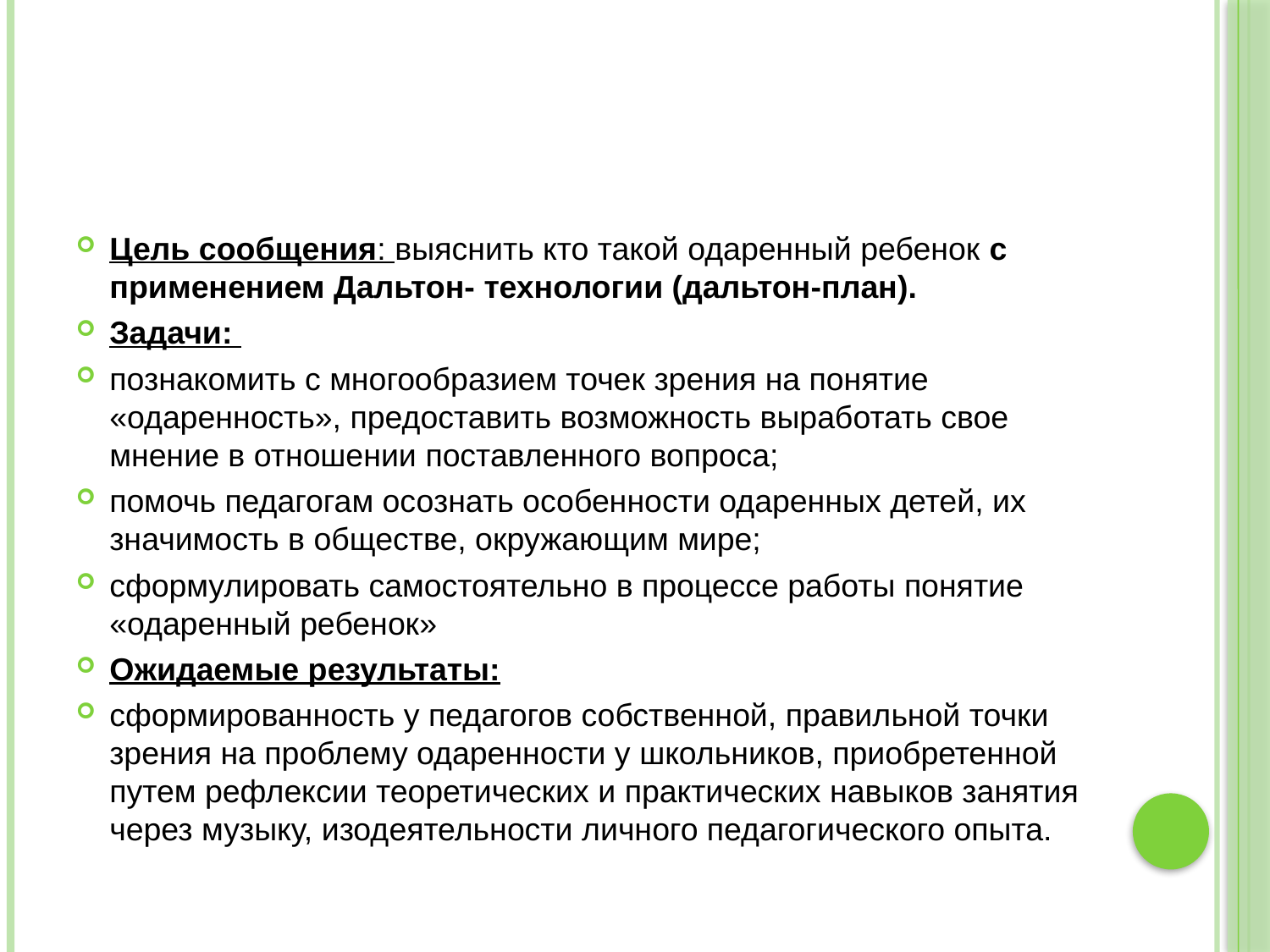

#
Цель сообщения: выяснить кто такой одаренный ребенок с применением Дальтон- технологии (дальтон-план).
Задачи:
познакомить с многообразием точек зрения на понятие «одаренность», предоставить возможность выработать свое мнение в отношении поставленного вопроса;
помочь педагогам осознать особенности одаренных детей, их значимость в обществе, окружающим мире;
сформулировать самостоятельно в процессе работы понятие «одаренный ребенок»
Ожидаемые результаты:
сформированность у педагогов собственной, правильной точки зрения на проблему одаренности у школьников, приобретенной путем рефлексии теоретических и практических навыков занятия через музыку, изодеятельности личного педагогического опыта.